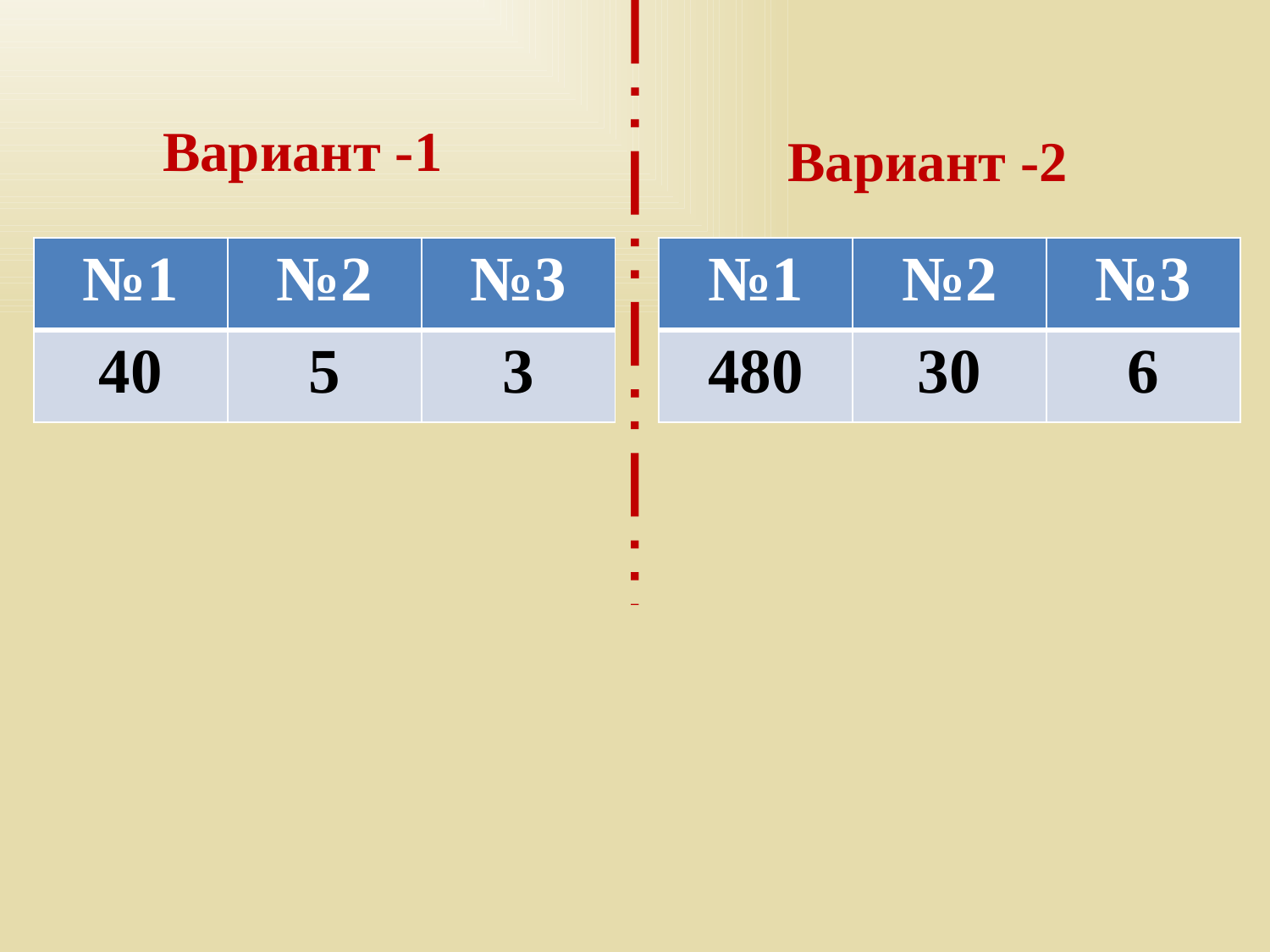

Вариант -1
Вариант -2
| №1 | №2 | №3 |
| --- | --- | --- |
| 40 | 5 | 3 |
| №1 | №2 | №3 |
| --- | --- | --- |
| 480 | 30 | 6 |